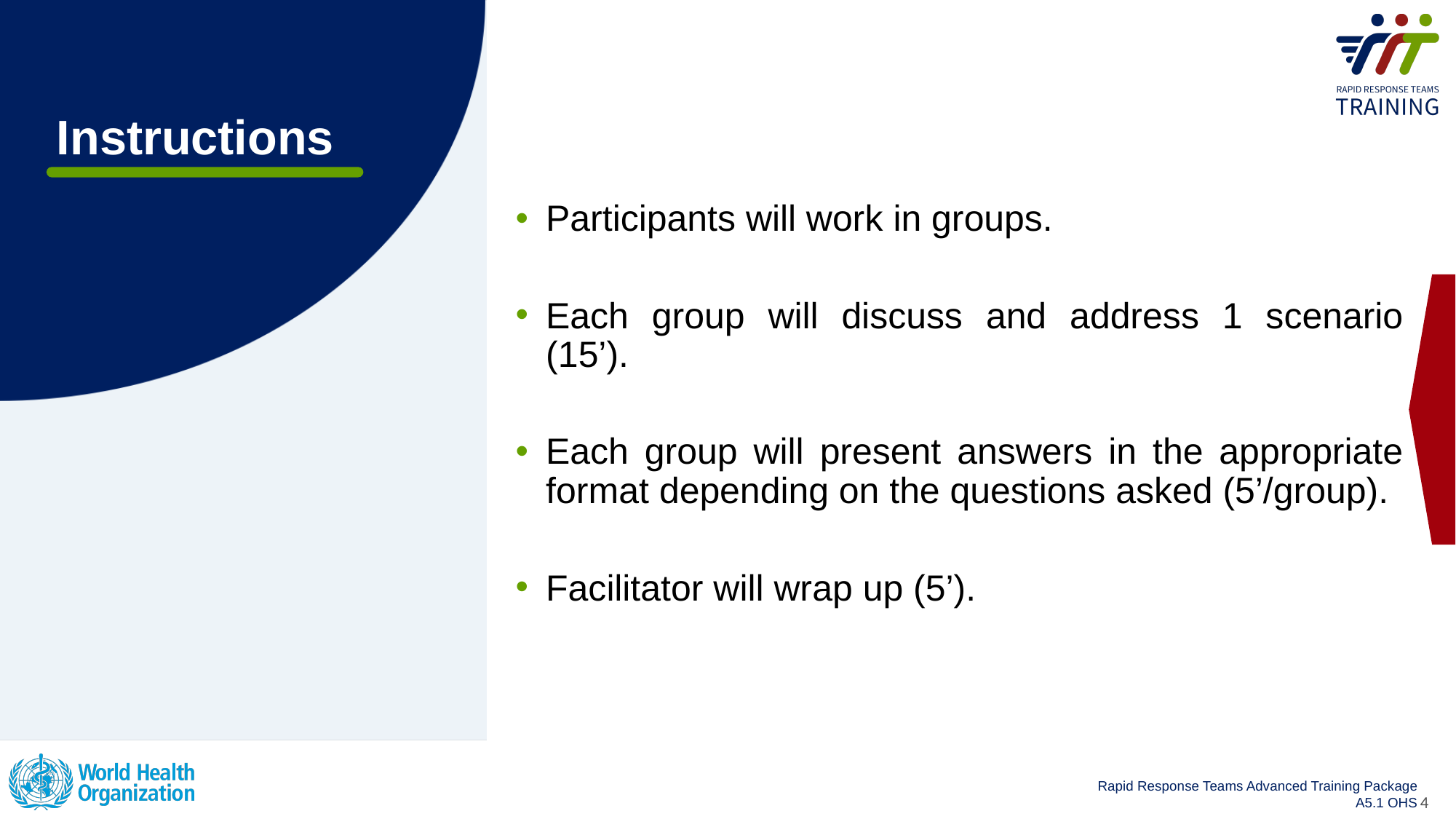

Participants will work in groups.

Each group will discuss and address 1 scenario (15’).

Each group will present answers in the appropriate format depending on the questions asked (5’/group).

Facilitator will wrap up (5’).
Instructions

4